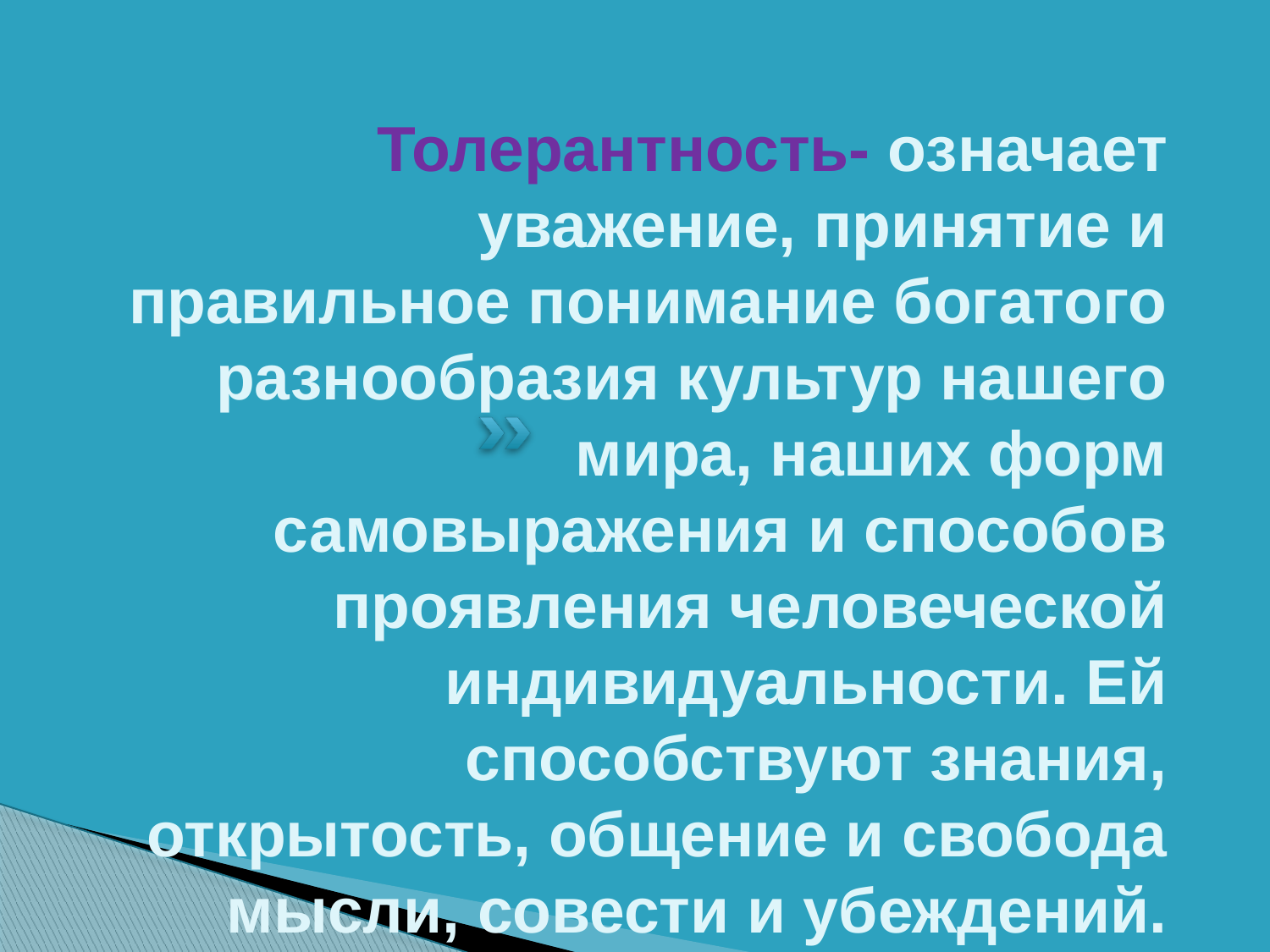

# Толерантность- означает уважение, принятие и правильное понимание богатого разнообразия культур нашего мира, наших форм самовыражения и способов проявления человеческой индивидуальности. Ей способствуют знания, открытость, общение и свобода мысли, совести и убеждений.